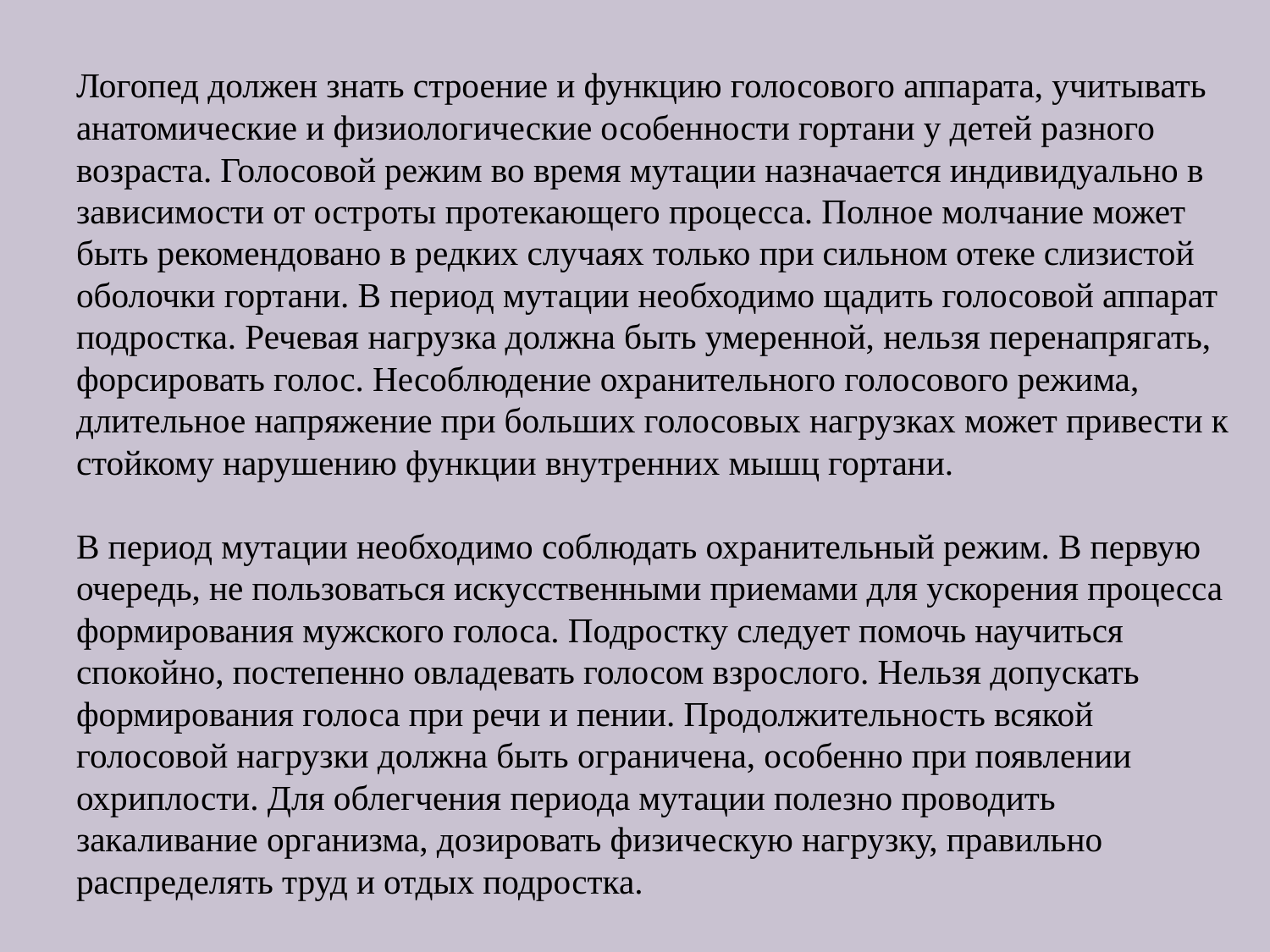

# Логопед должен знать строение и функцию голосового аппарата, учитывать анатомические и физиологические особенности гортани у детей разного возраста. Голосовой режим во время мутации назначается индивидуально в зависимости от остроты протекающего процесса. Полное молчание может быть рекомендовано в редких случаях только при сильном отеке слизистой оболочки гортани. В период мутации необходимо щадить голосовой аппарат подростка. Речевая нагрузка должна быть умеренной, нельзя перенапрягать, форсировать голос. Несоблюдение охранительного голосового режима, длительное напряжение при больших голосовых нагрузках может привести к стойкому нарушению функции внутренних мышц гортани. В период мутации необходимо соблюдать охранительный режим. В первую очередь, не пользоваться искусственными приемами для ускорения процесса формирования мужского голоса. Подростку следует помочь научиться спокойно, постепенно овладевать голосом взрослого. Нельзя допускать формирования голоса при речи и пении. Продолжительность всякой голосовой нагрузки должна быть ограничена, особенно при появлении охриплости. Для облегчения периода мутации полезно проводить закаливание организма, дозировать физическую нагрузку, правильно распределять труд и отдых подростка.